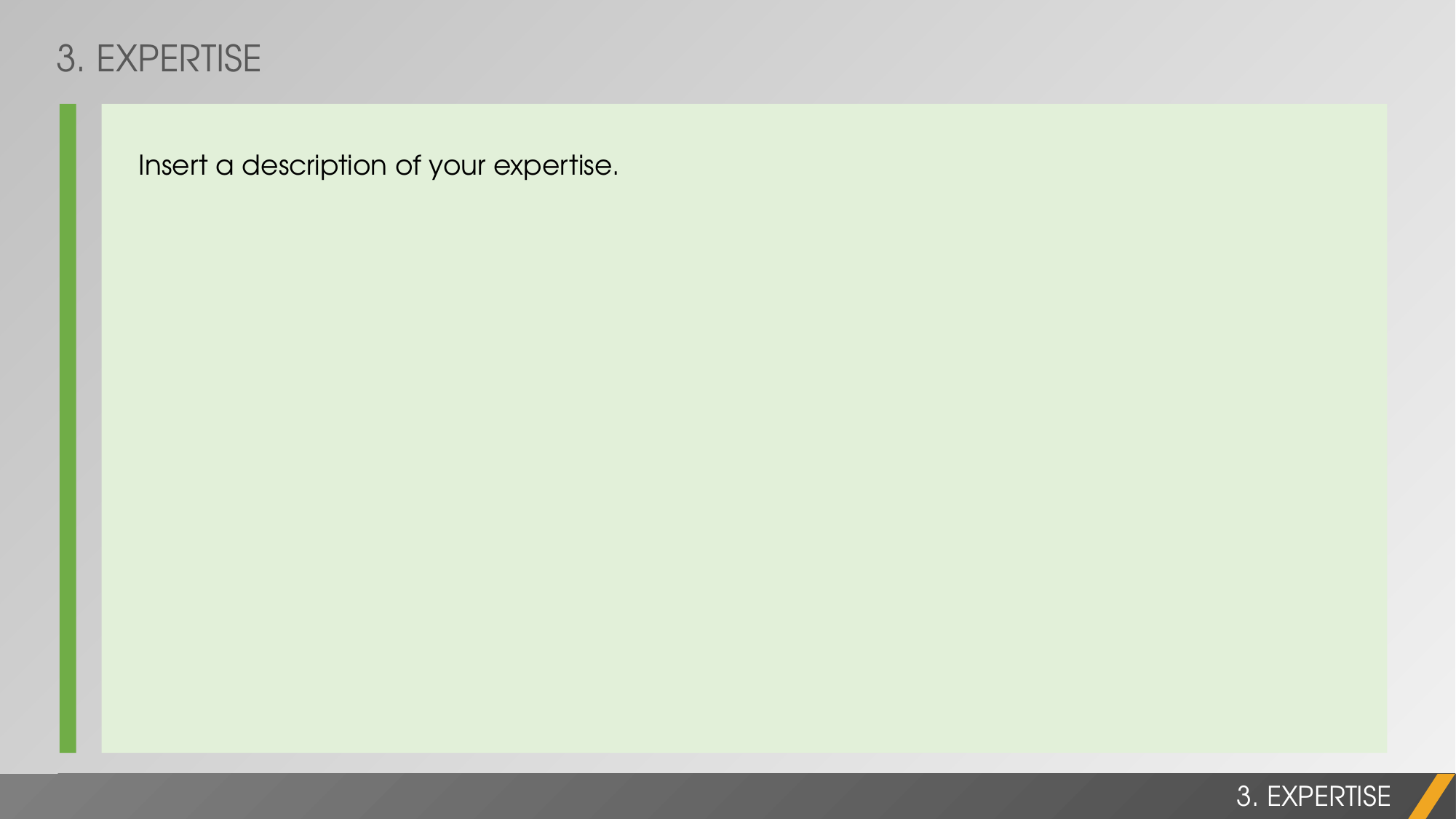

3. EXPERTISE

Insert a description of your expertise.
PROJECT REPORT
3. EXPERTISE